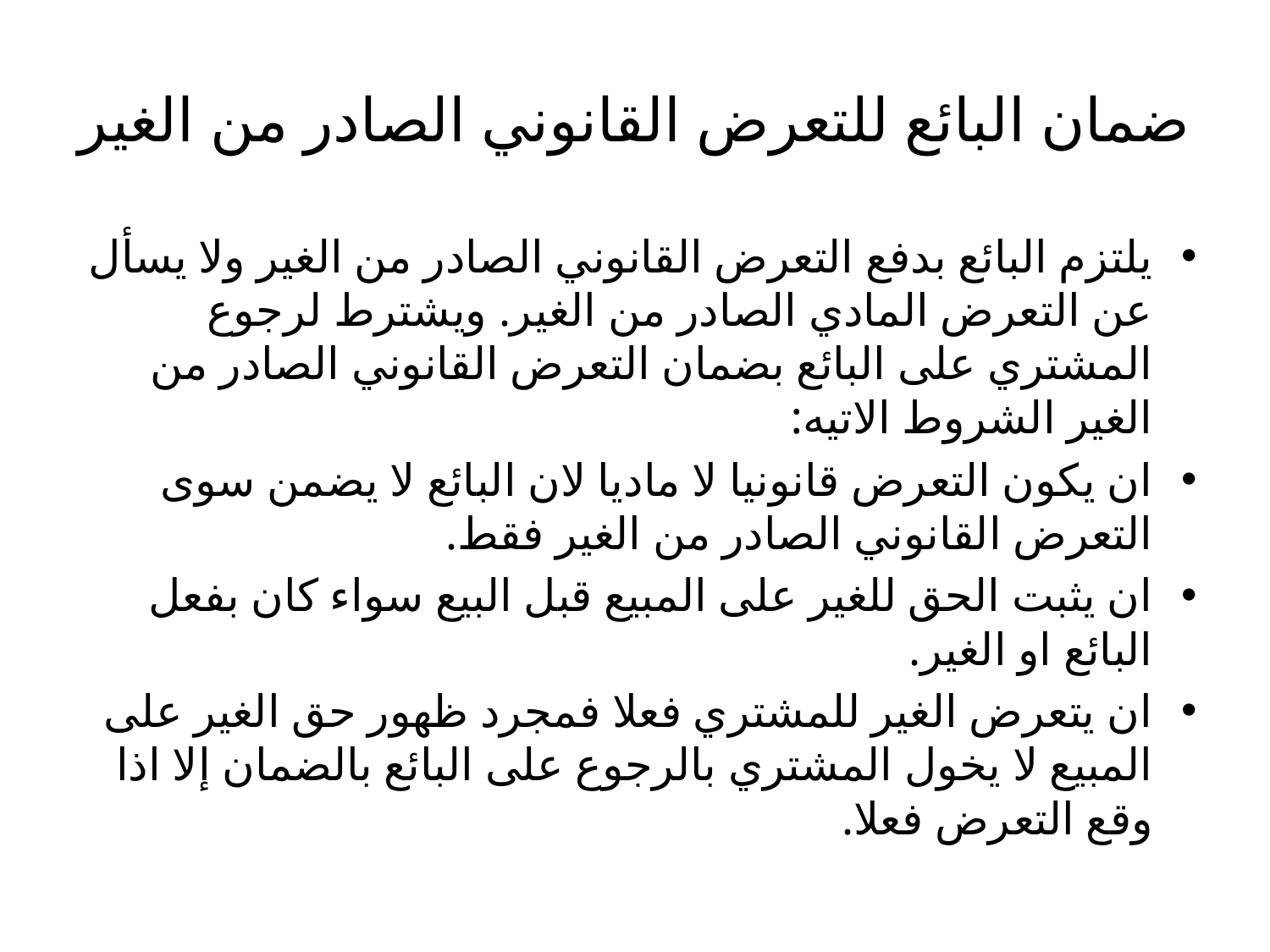

# ضمان البائع للتعرض القانوني الصادر من الغير
يلتزم البائع بدفع التعرض القانوني الصادر من الغير ولا يسأل عن التعرض المادي الصادر من الغير. ويشترط لرجوع المشتري على البائع بضمان التعرض القانوني الصادر من الغير الشروط الاتيه:
ان يكون التعرض قانونيا لا ماديا لان البائع لا يضمن سوى التعرض القانوني الصادر من الغير فقط.
ان يثبت الحق للغير على المبيع قبل البيع سواء كان بفعل البائع او الغير.
ان يتعرض الغير للمشتري فعلا فمجرد ظهور حق الغير على المبيع لا يخول المشتري بالرجوع على البائع بالضمان إلا اذا وقع التعرض فعلا.